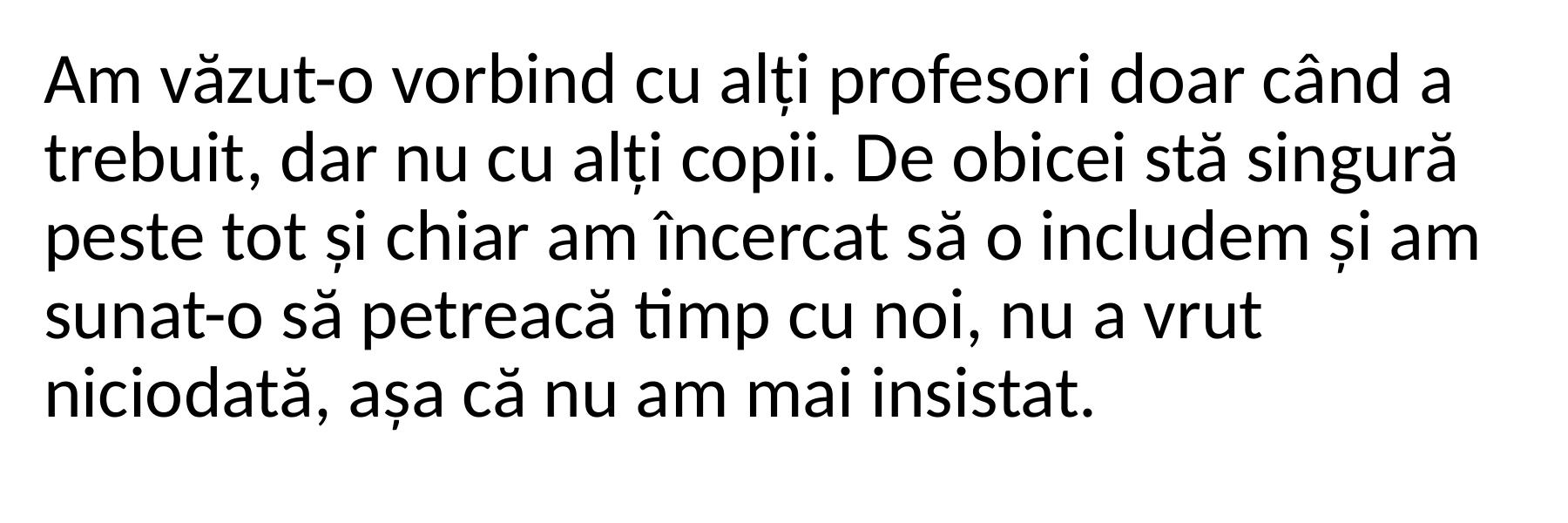

Am văzut-o vorbind cu alți profesori doar când a trebuit, dar nu cu alți copii. De obicei stă singură peste tot și chiar am încercat să o includem și am sunat-o să petreacă timp cu noi, nu a vrut niciodată, așa că nu am mai insistat.